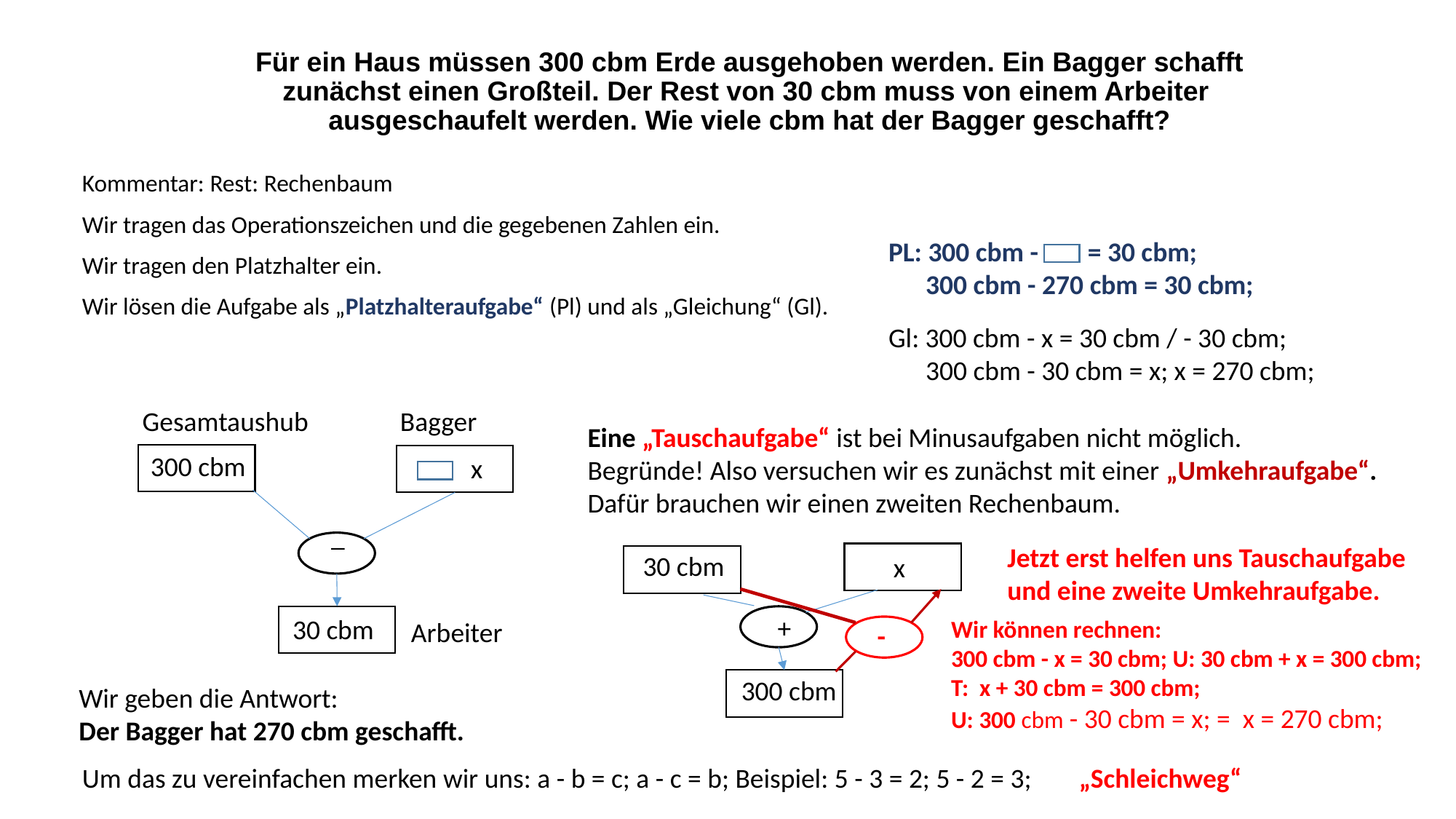

# Für ein Haus müssen 300 cbm Erde ausgehoben werden. Ein Bagger schafft zunächst einen Großteil. Der Rest von 30 cbm muss von einem Arbeiter ausgeschaufelt werden. Wie viele cbm hat der Bagger geschafft?
Kommentar: Rest: Rechenbaum
Wir tragen das Operationszeichen und die gegebenen Zahlen ein.
PL: 300 cbm -        = 30 cbm;
      300 cbm - 270 cbm = 30 cbm;

Wir tragen den Platzhalter ein.
Wir lösen die Aufgabe als „Platzhalteraufgabe“ (Pl) und als „Gleichung“ (Gl).

Gl: 300 cbm - x = 30 cbm / - 30 cbm;
      300 cbm - 30 cbm = x; x = 270 cbm;

Gesamtaushub
Bagger
Eine „Tauschaufgabe“ ist bei Minusaufgaben nicht möglich.
Begründe! Also versuchen wir es zunächst mit einer „Umkehraufgabe“.
Dafür brauchen wir einen zweiten Rechenbaum.

300 cbm

x

_

Jetzt erst helfen uns Tauschaufgabe und eine zweite Umkehraufgabe.
30 cbm

x

+

30 cbm
Wir können rechnen:
300 cbm - x = 30 cbm; U: 30 cbm + x = 300 cbm; T:  x + 30 cbm = 300 cbm;
U: 300 cbm - 30 cbm = x; =  x = 270 cbm;

Arbeiter
-

300 cbm

Wir geben die Antwort:
Der Bagger hat 270 cbm geschafft.
Um das zu vereinfachen merken wir uns: a - b = c; a - c = b; Beispiel: 5 - 3 = 2; 5 - 2 = 3;
 „Schleichweg“